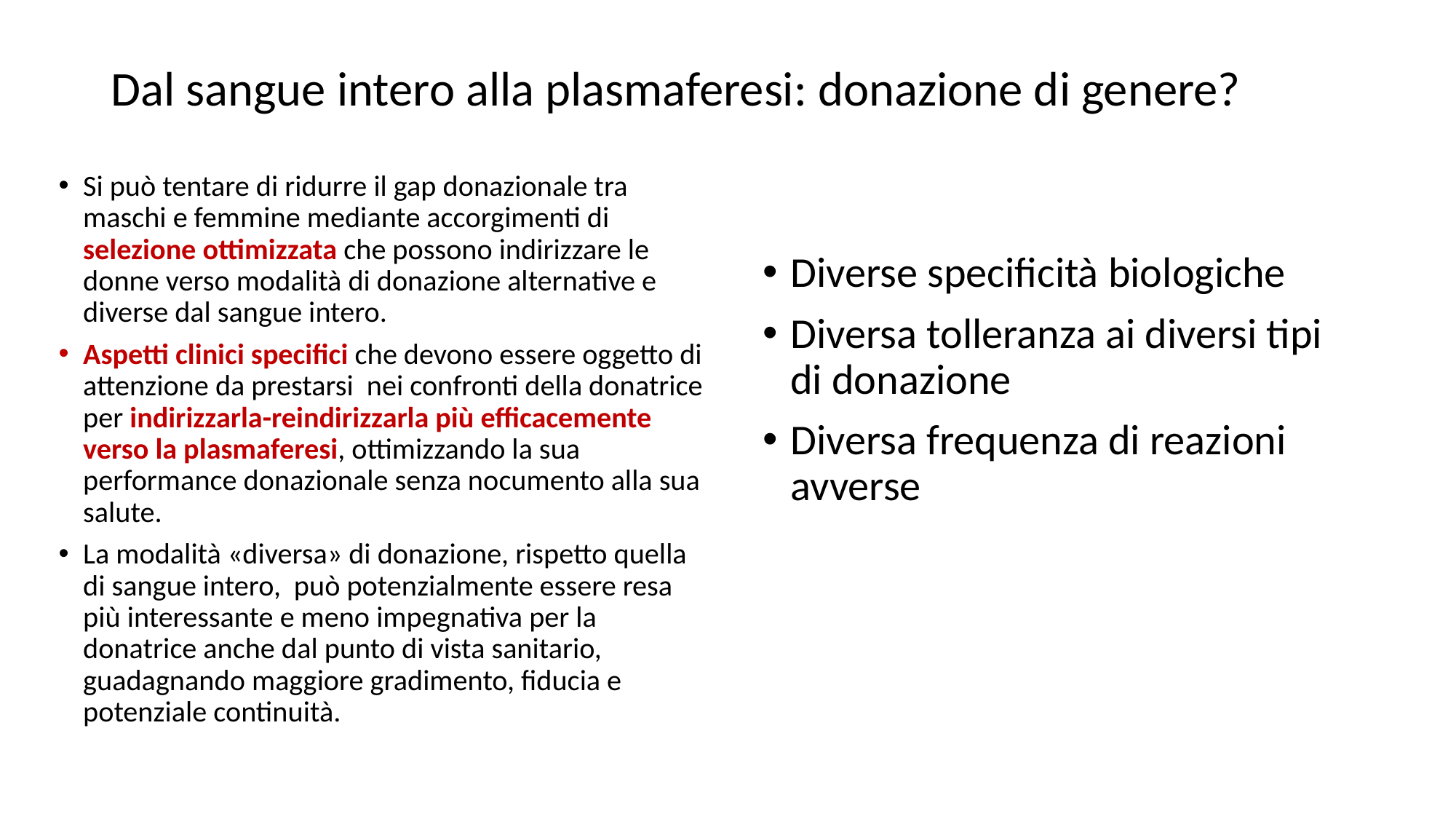

# Dal sangue intero alla plasmaferesi: donazione di genere?
Si può tentare di ridurre il gap donazionale tra maschi e femmine mediante accorgimenti di selezione ottimizzata che possono indirizzare le donne verso modalità di donazione alternative e diverse dal sangue intero.
Aspetti clinici specifici che devono essere oggetto di attenzione da prestarsi  nei confronti della donatrice per indirizzarla-reindirizzarla più efficacemente verso la plasmaferesi, ottimizzando la sua performance donazionale senza nocumento alla sua salute.
La modalità «diversa» di donazione, rispetto quella di sangue intero,  può potenzialmente essere resa più interessante e meno impegnativa per la donatrice anche dal punto di vista sanitario, guadagnando maggiore gradimento, fiducia e potenziale continuità.

Diverse specificità biologiche
Diversa tolleranza ai diversi tipi di donazione
Diversa frequenza di reazioni avverse